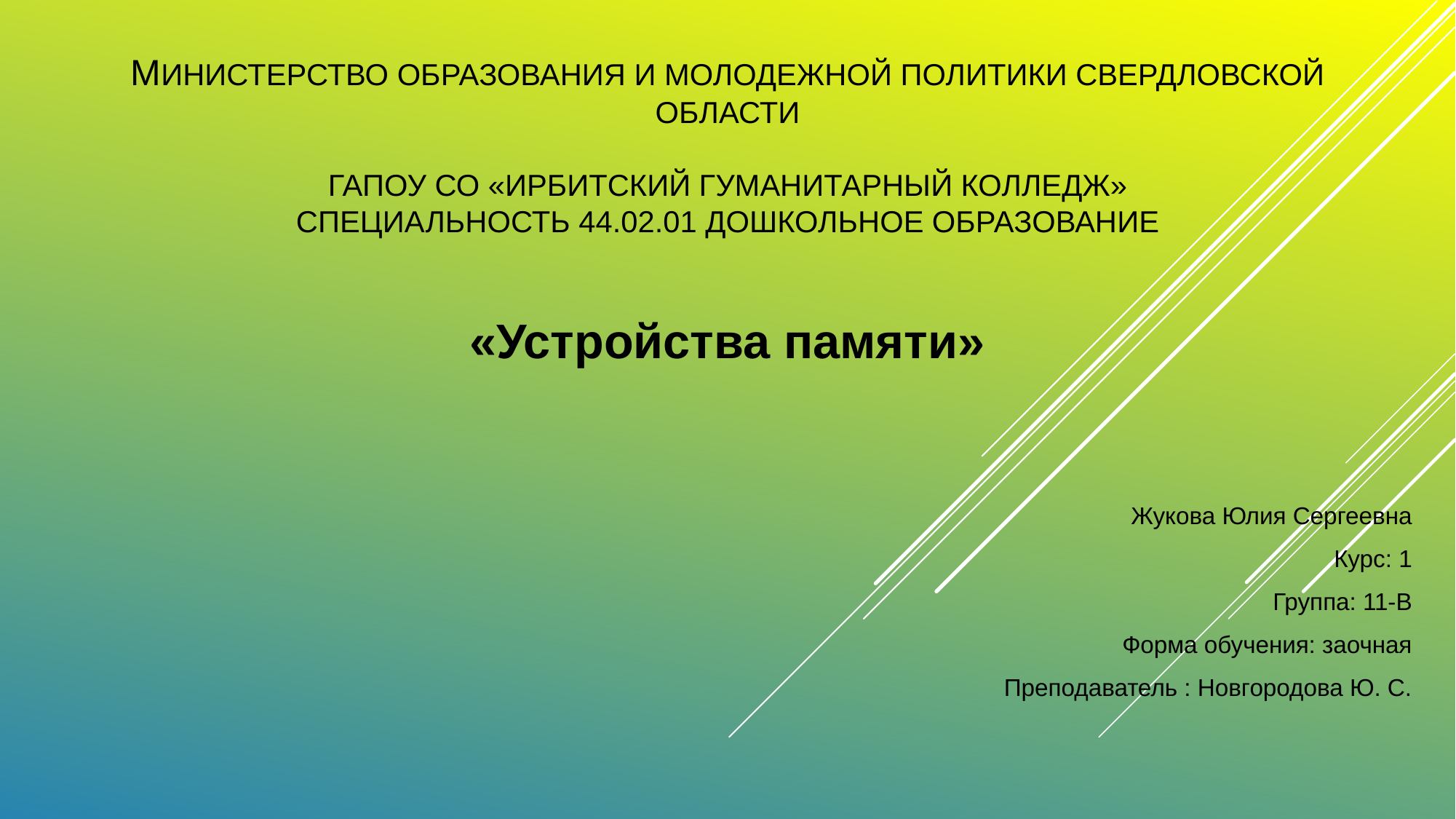

# Министерство образования и молодежной политики Свердловской области ГАПОУ СО «Ирбитский гуманитарный колледж» специальность 44.02.01 Дошкольное образование
«Устройства памяти»
Жукова Юлия Сергеевна
                                                                                Курс: 1
                                                                                              Группа: 11-В
                                                                                               Форма обучения: заочная
Преподаватель : Новгородова Ю. С.